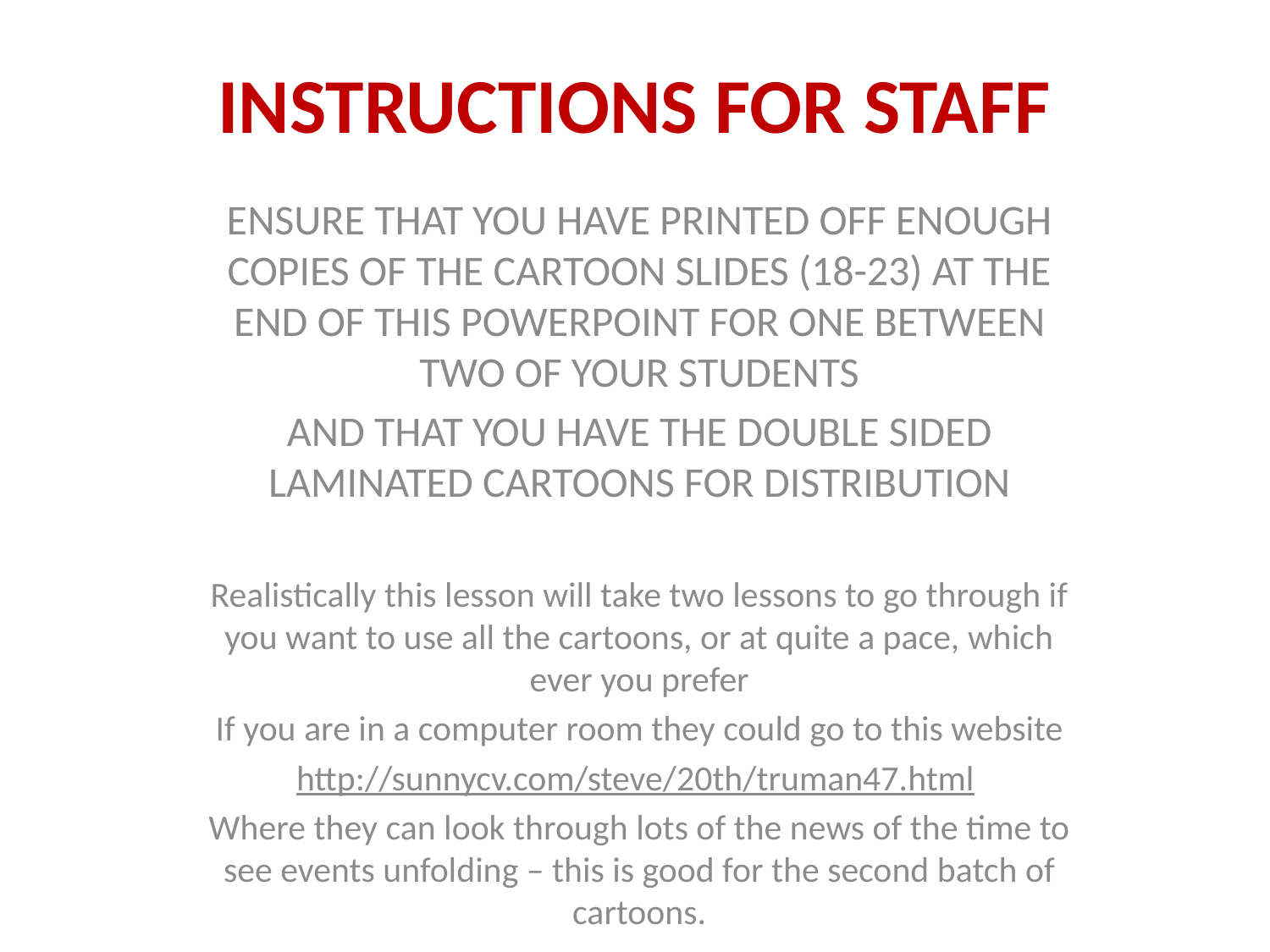

# INSTRUCTIONS FOR STAFF
ENSURE THAT YOU HAVE PRINTED OFF ENOUGH COPIES OF THE CARTOON SLIDES (18-23) AT THE END OF THIS POWERPOINT FOR ONE BETWEEN TWO OF YOUR STUDENTS
AND THAT YOU HAVE THE DOUBLE SIDED LAMINATED CARTOONS FOR DISTRIBUTION

Realistically this lesson will take two lessons to go through if you want to use all the cartoons, or at quite a pace, which ever you prefer
If you are in a computer room they could go to this website
http://sunnycv.com/steve/20th/truman47.html
Where they can look through lots of the news of the time to see events unfolding – this is good for the second batch of cartoons.